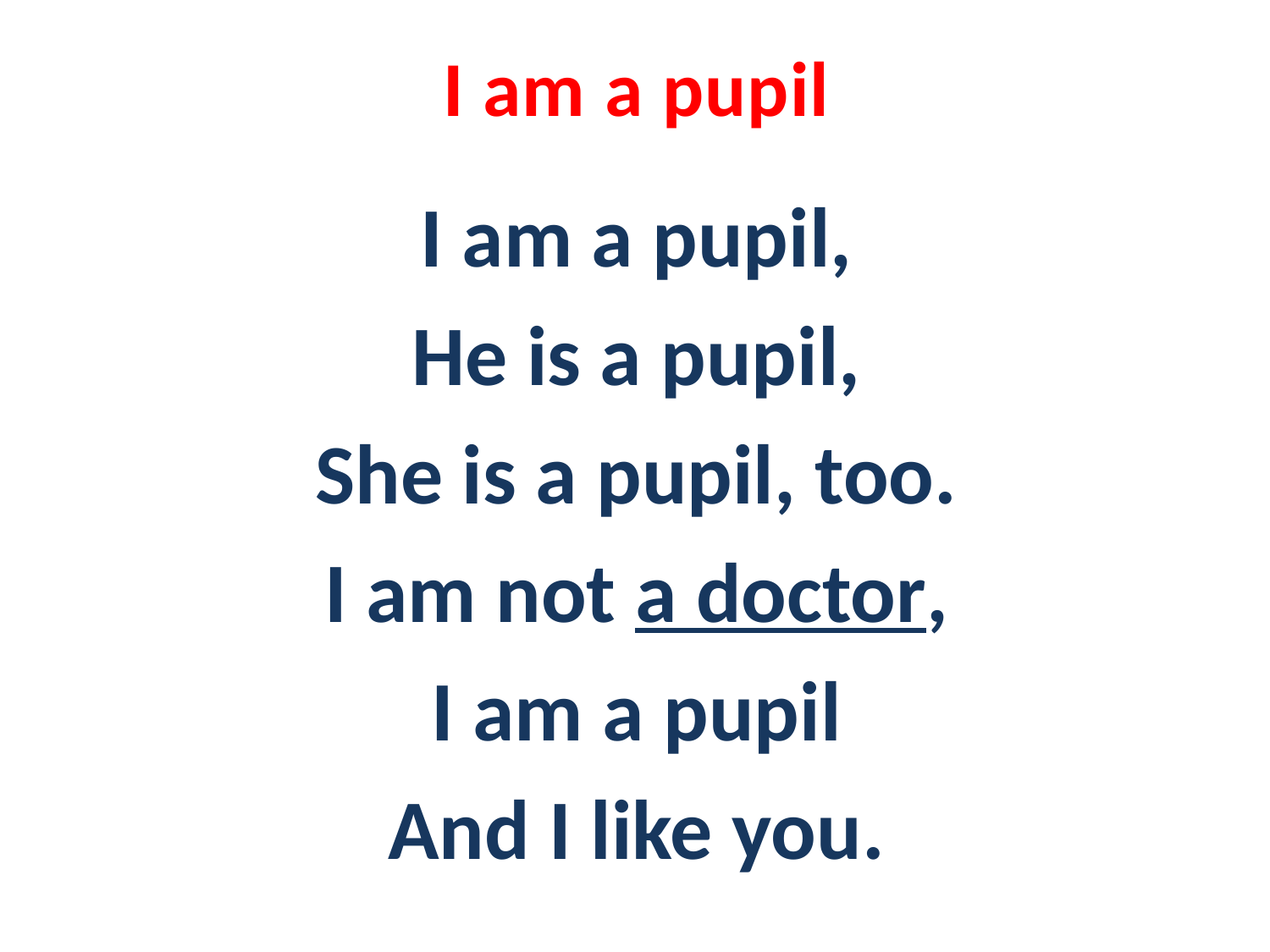

# I am a pupil
I am a pupil,
He is a pupil,
She is a pupil, too.
I am not a doctor,
I am a pupil
And I like you.